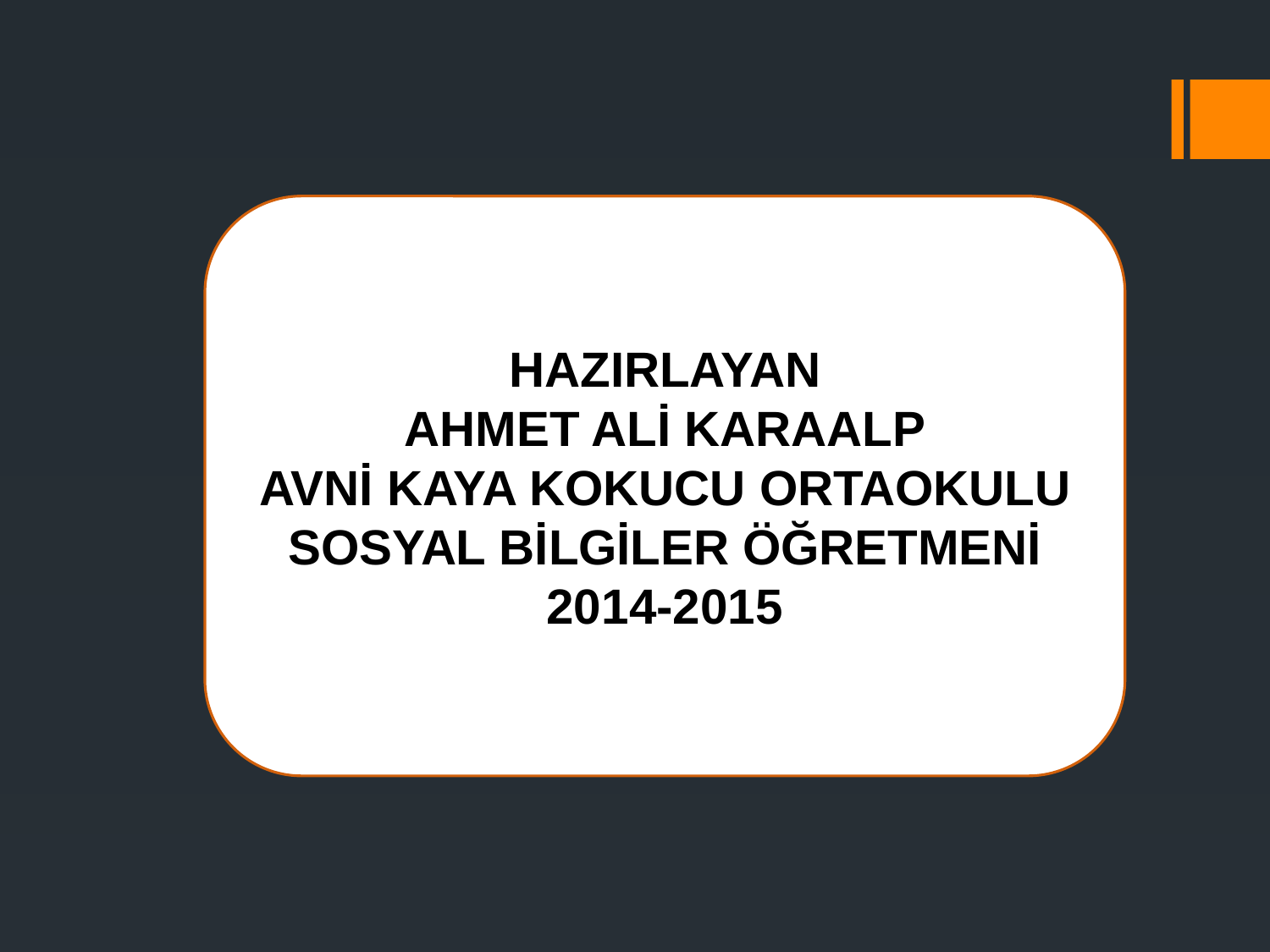

HAZIRLAYAN
AHMET ALİ KARAALP
AVNİ KAYA KOKUCU ORTAOKULU
SOSYAL BİLGİLER ÖĞRETMENİ
2014-2015